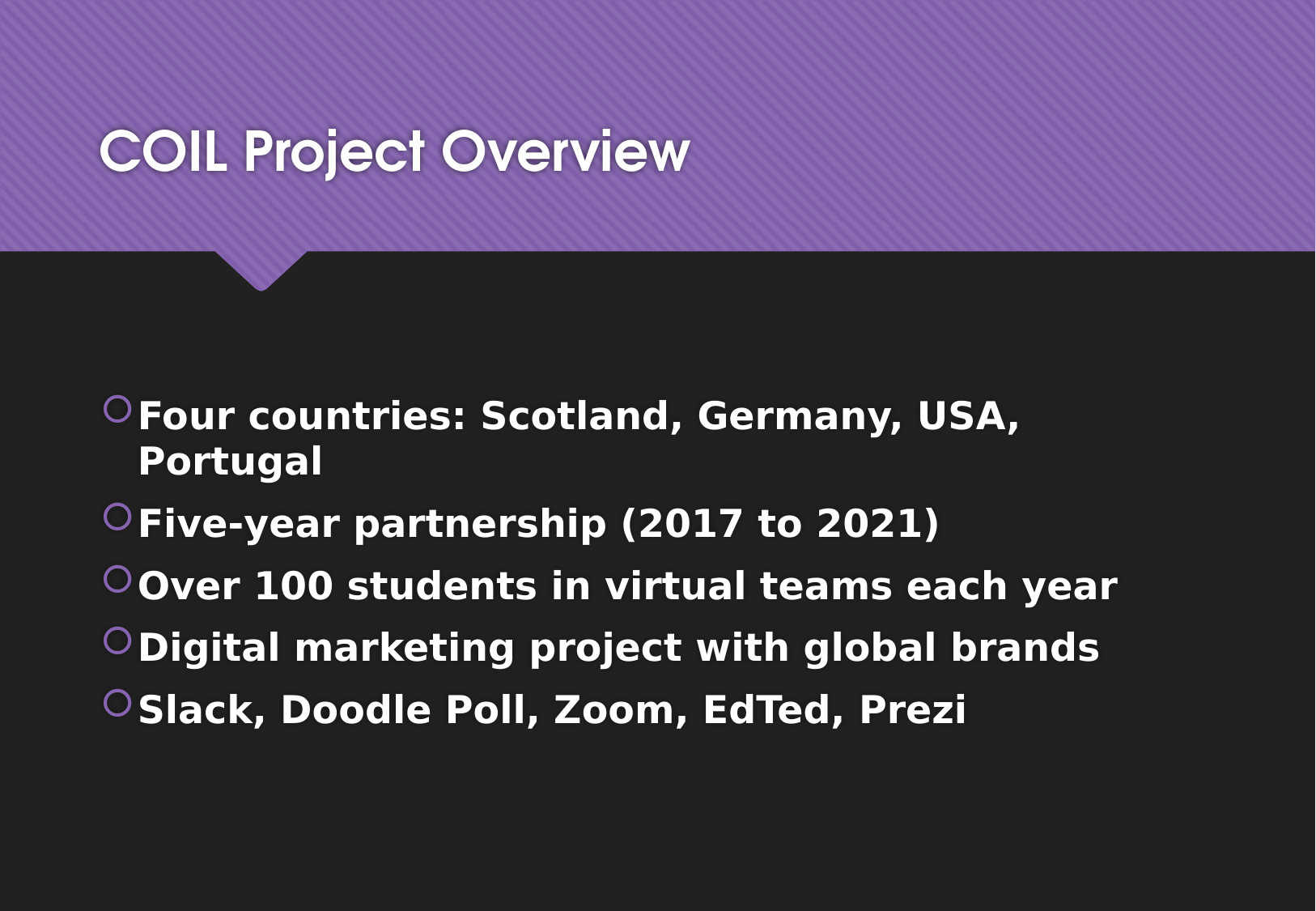

# COIL Project Overview
Four countries: Scotland, Germany, USA, Portugal
Five-year partnership (2017 to 2021)
Over 100 students in virtual teams each year
Digital marketing project with global brands
Slack, Doodle Poll, Zoom, EdTed, Prezi